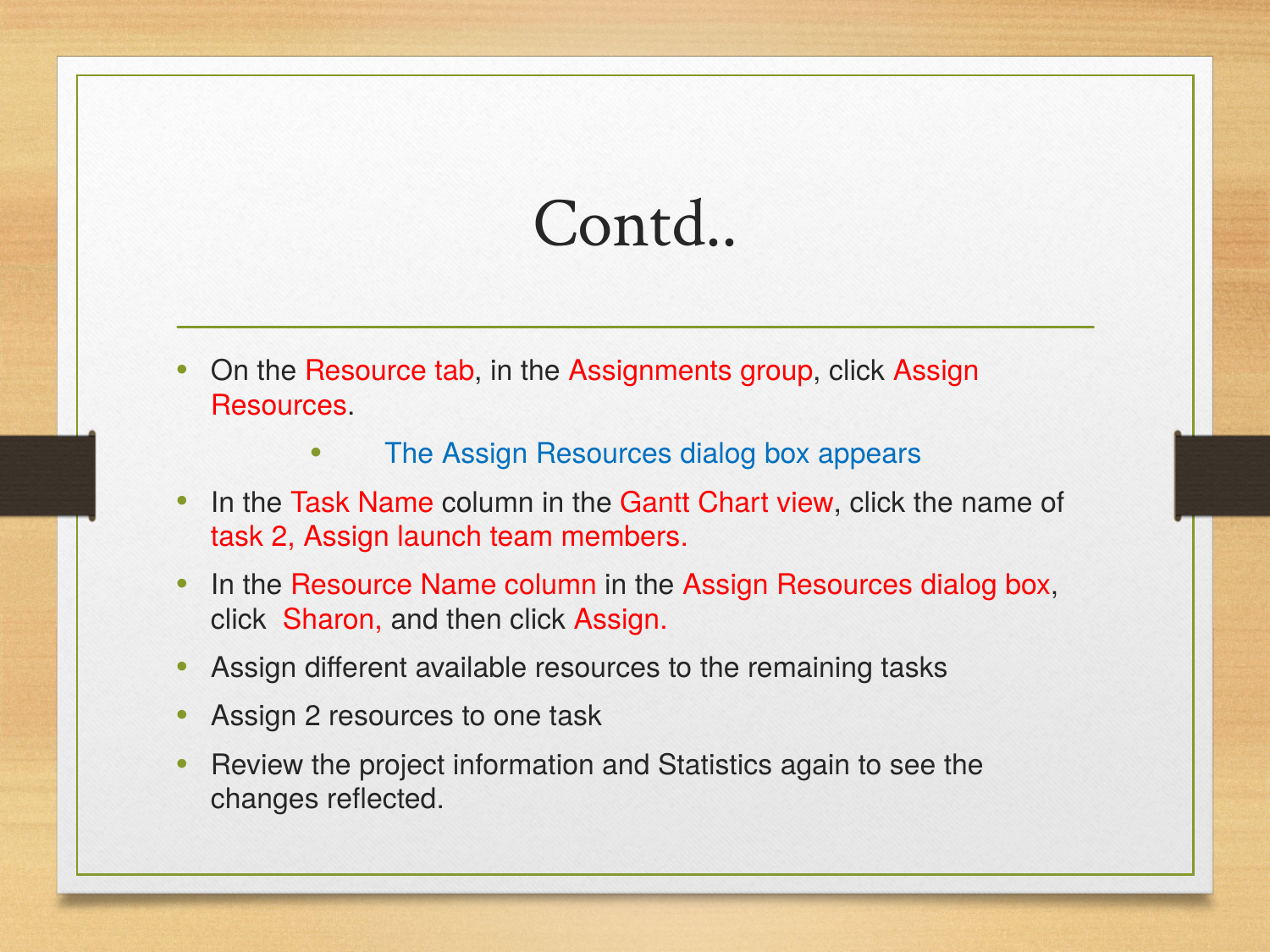

# Contd..
On the Resource tab, in the Assignments group, click Assign Resources.
The Assign Resources dialog box appears
In the Task Name column in the Gantt Chart view, click the name of task 2, Assign launch team members.
In the Resource Name column in the Assign Resources dialog box, click  Sharon, and then click Assign.
Assign different available resources to the remaining tasks
Assign 2 resources to one task
Review the project information and Statistics again to see the changes reflected.